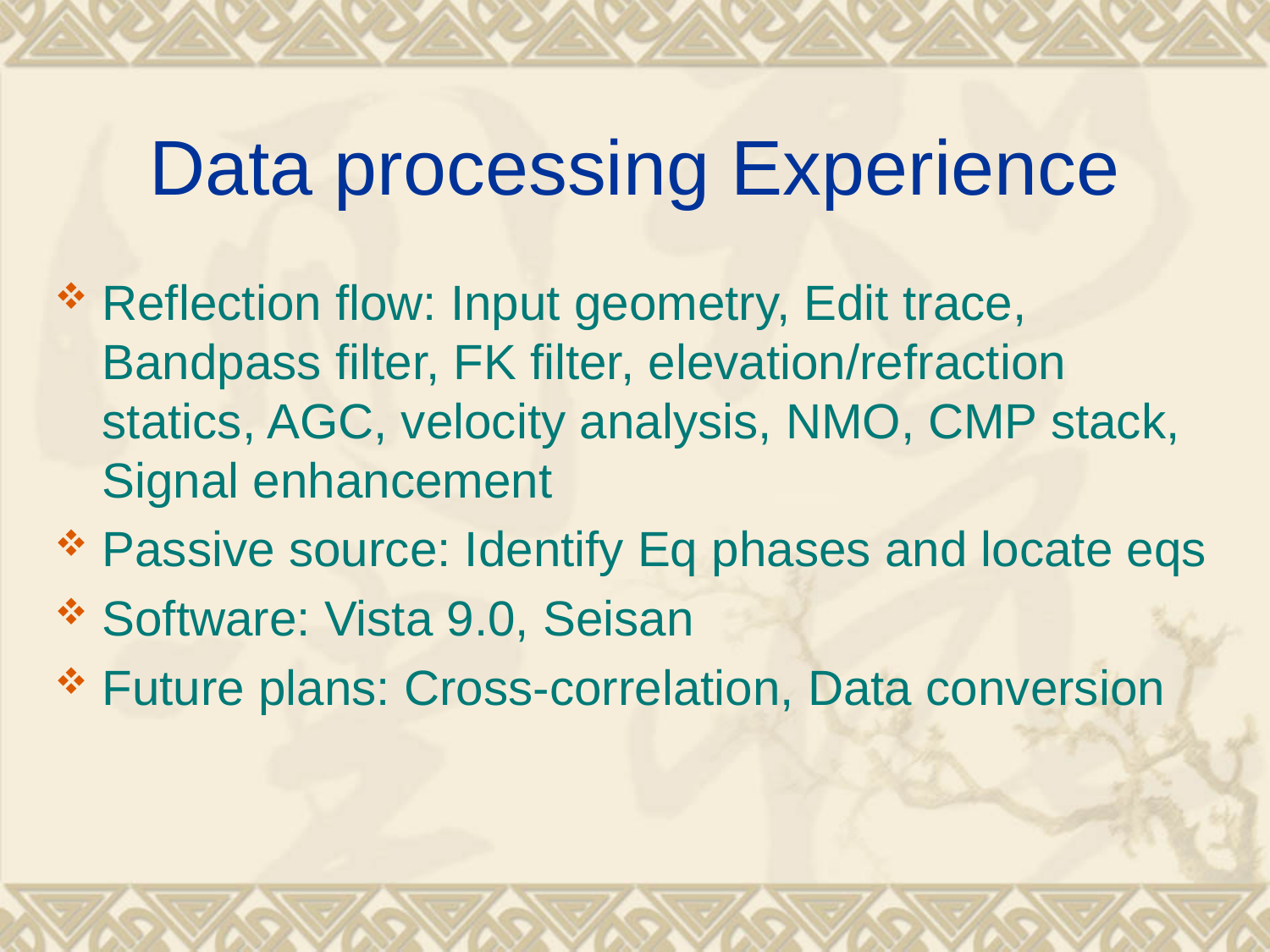

# Data processing Experience
Reflection flow: Input geometry, Edit trace, Bandpass filter, FK filter, elevation/refraction statics, AGC, velocity analysis, NMO, CMP stack, Signal enhancement
Passive source: Identify Eq phases and locate eqs
Software: Vista 9.0, Seisan
Future plans: Cross-correlation, Data conversion